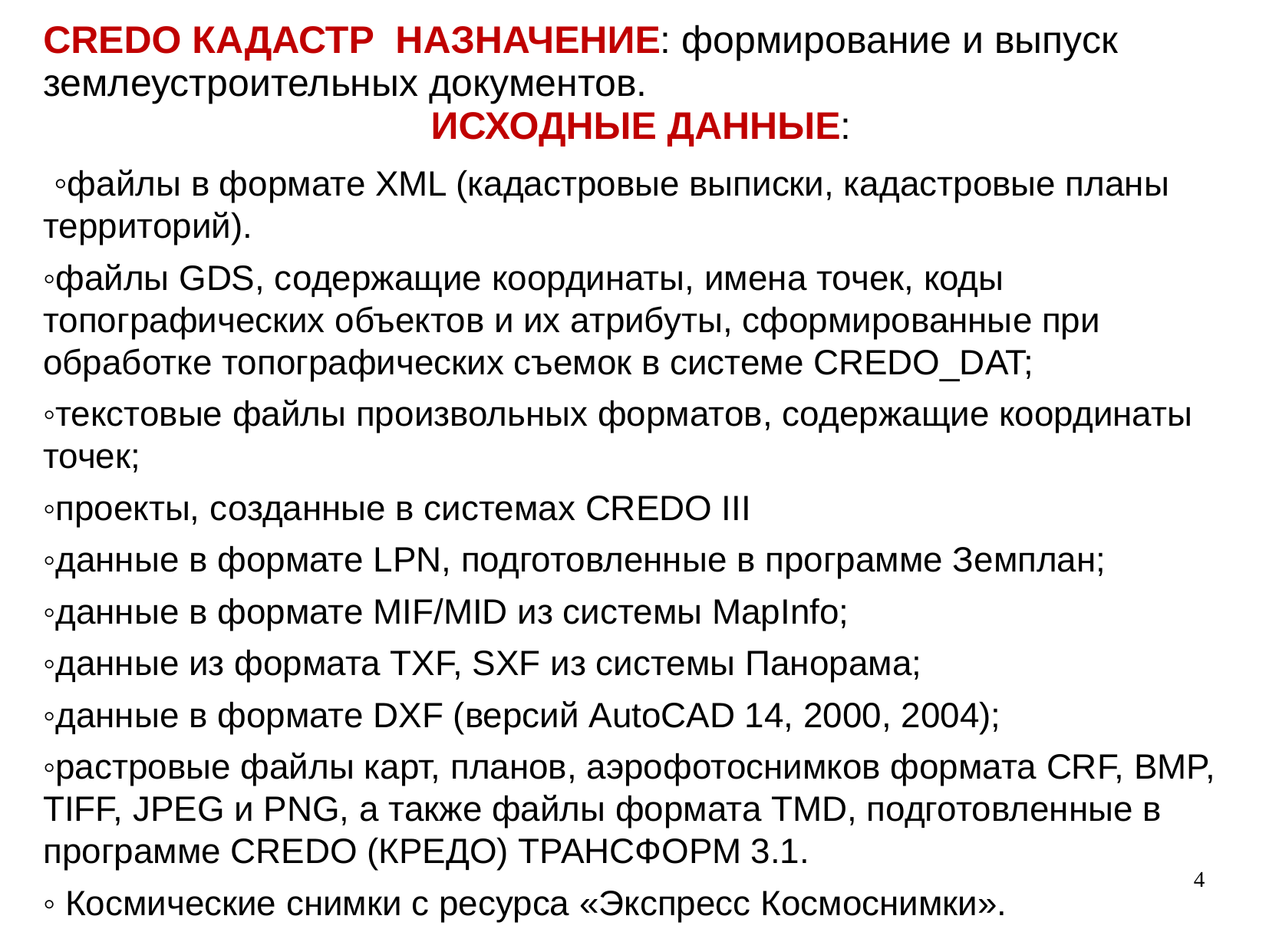

CREDO КАДАСТР  НАЗНАЧЕНИЕ: формирование и выпуск землеустроительных документов.
ИСХОДНЫЕ ДАННЫЕ:
 ◦файлы в формате XML (кадастровые выписки, кадастровые планы территорий).
◦файлы GDS, содержащие координаты, имена точек, коды топографических объектов и их атрибуты, сформированные при обработке топографических съемок в системе CREDO_DAT;
◦текстовые файлы произвольных форматов, содержащие координаты точек;
◦проекты, созданные в системах CREDO III
◦данные в формате LPN, подготовленные в программе Земплан;
◦данные в формате MIF/MID из системы MapInfo;
◦данные из формата TXF, SXF из системы Панорама;
◦данные в формате DXF (версий AutoCAD 14, 2000, 2004);
◦растровые файлы карт, планов, аэрофотоснимков формата CRF, BMP, TIFF, JPEG и PNG, а также файлы формата TMD, подготовленные в программе CREDO (КРЕДО) ТРАНСФОРМ 3.1.
◦ Космические снимки с ресурса «Экспресс Космоснимки».
4